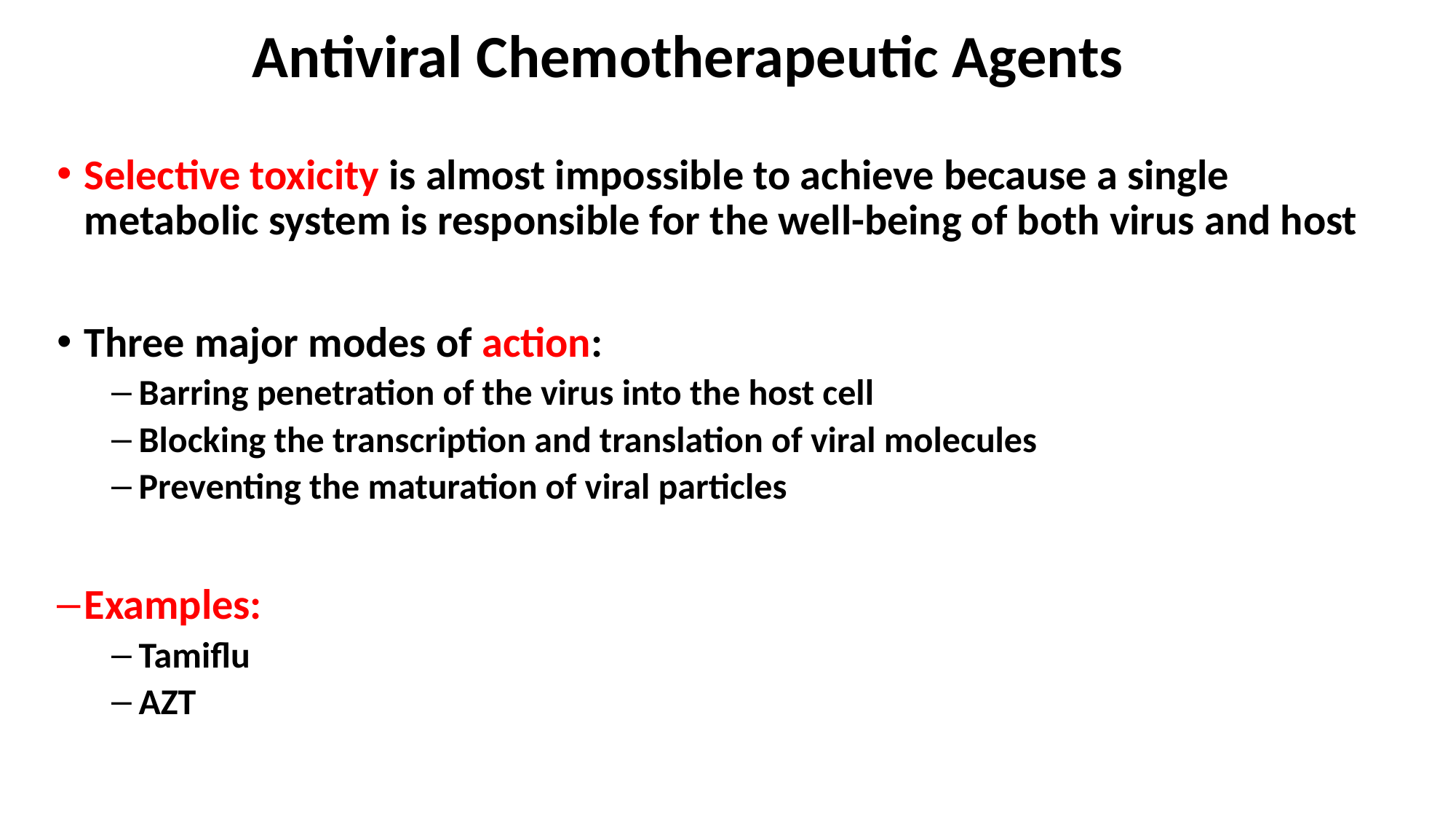

# Antiviral Chemotherapeutic Agents
Selective toxicity is almost impossible to achieve because a single metabolic system is responsible for the well-being of both virus and host

Three major modes of action:
Barring penetration of the virus into the host cell
Blocking the transcription and translation of viral molecules
Preventing the maturation of viral particles

Examples:
Tamiflu
AZT